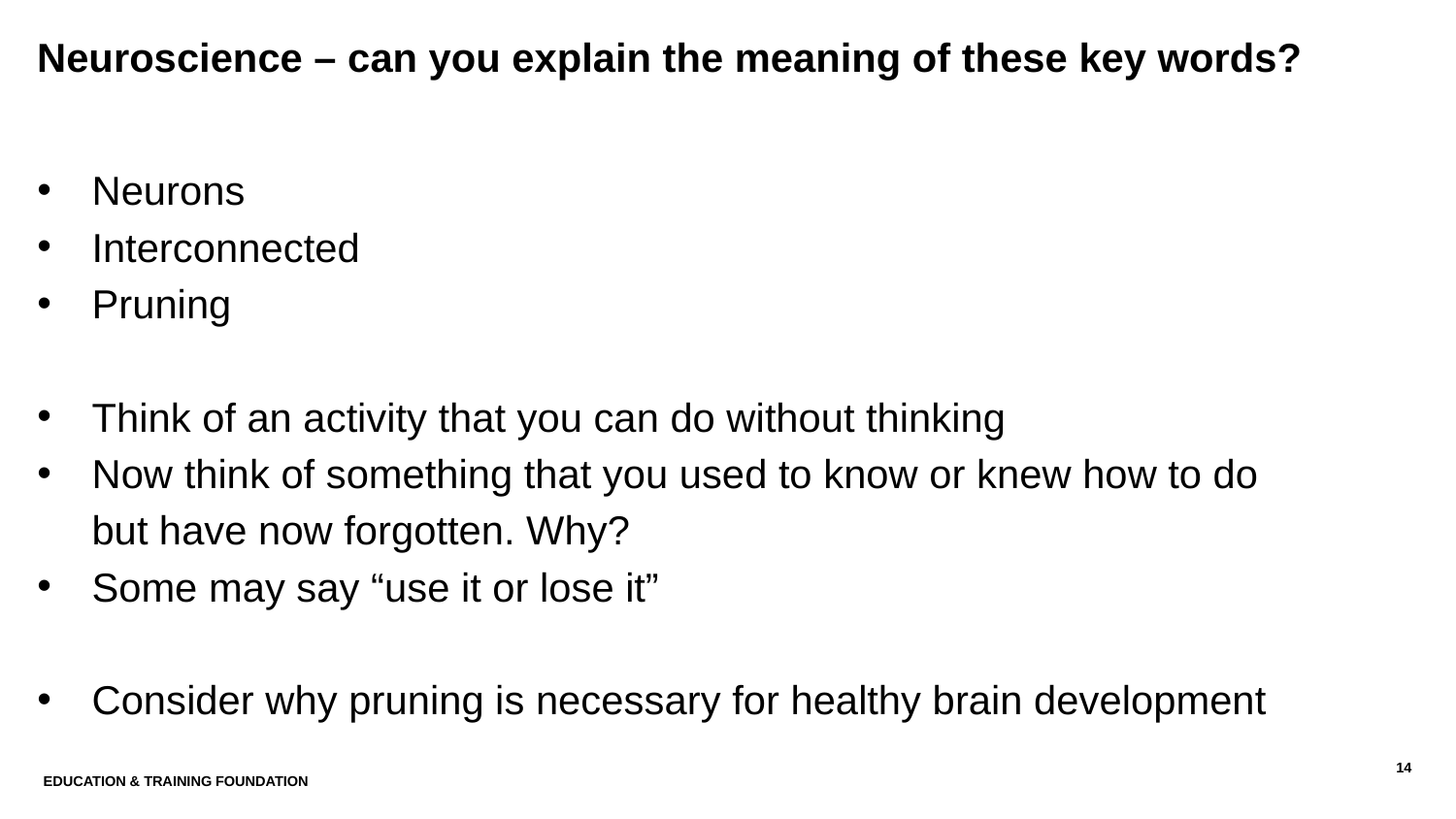

# Neuroscience – can you explain the meaning of these key words?
Neurons
Interconnected
Pruning

Think of an activity that you can do without thinking
Now think of something that you used to know or knew how to do but have now forgotten. Why?
Some may say “use it or lose it”

Consider why pruning is necessary for healthy brain development
14
Education & Training Foundation